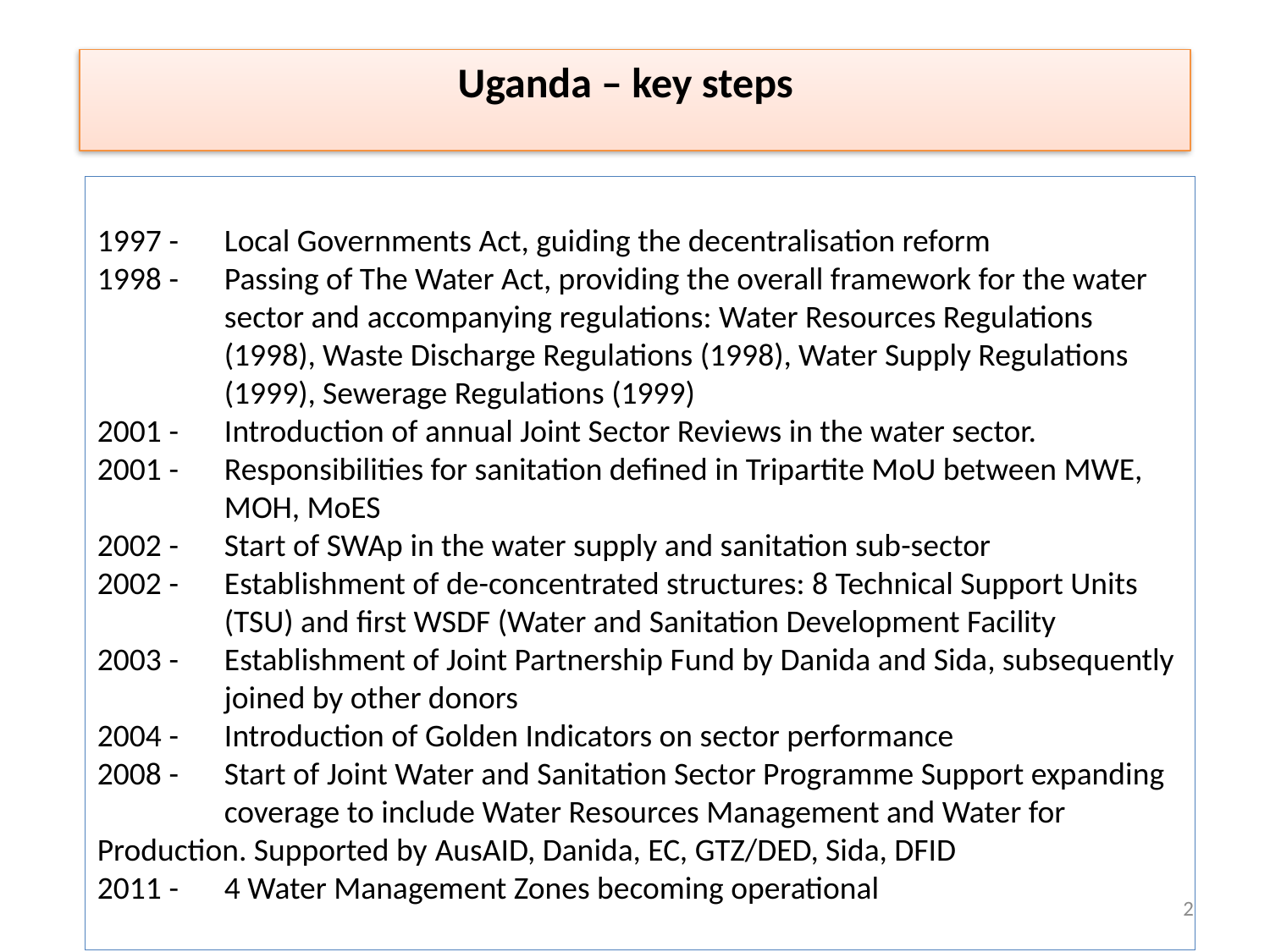

Uganda – key steps

1997 -	Local Governments Act, guiding the decentralisation reform
1998 -	Passing of The Water Act, providing the overall framework for the water 	sector and accompanying regulations: Water Resources Regulations
	(1998), Waste Discharge Regulations (1998), Water Supply Regulations
	(1999), Sewerage Regulations (1999)
2001 -	Introduction of annual Joint Sector Reviews in the water sector.
2001 - 	Responsibilities for sanitation defined in Tripartite MoU between MWE, 	MOH, MoES
2002 -	Start of SWAp in the water supply and sanitation sub-sector
2002 -	Establishment of de-concentrated structures: 8 Technical Support Units 	(TSU) and first WSDF (Water and Sanitation Development Facility
2003 -	Establishment of Joint Partnership Fund by Danida and Sida, subsequently 	joined by other donors
2004 -	Introduction of Golden Indicators on sector performance
2008 -	Start of Joint Water and Sanitation Sector Programme Support expanding 	coverage to include Water Resources Management and Water for 	Production. Supported by AusAID, Danida, EC, GTZ/DED, Sida, DFID
2011 -	4 Water Management Zones becoming operational

2